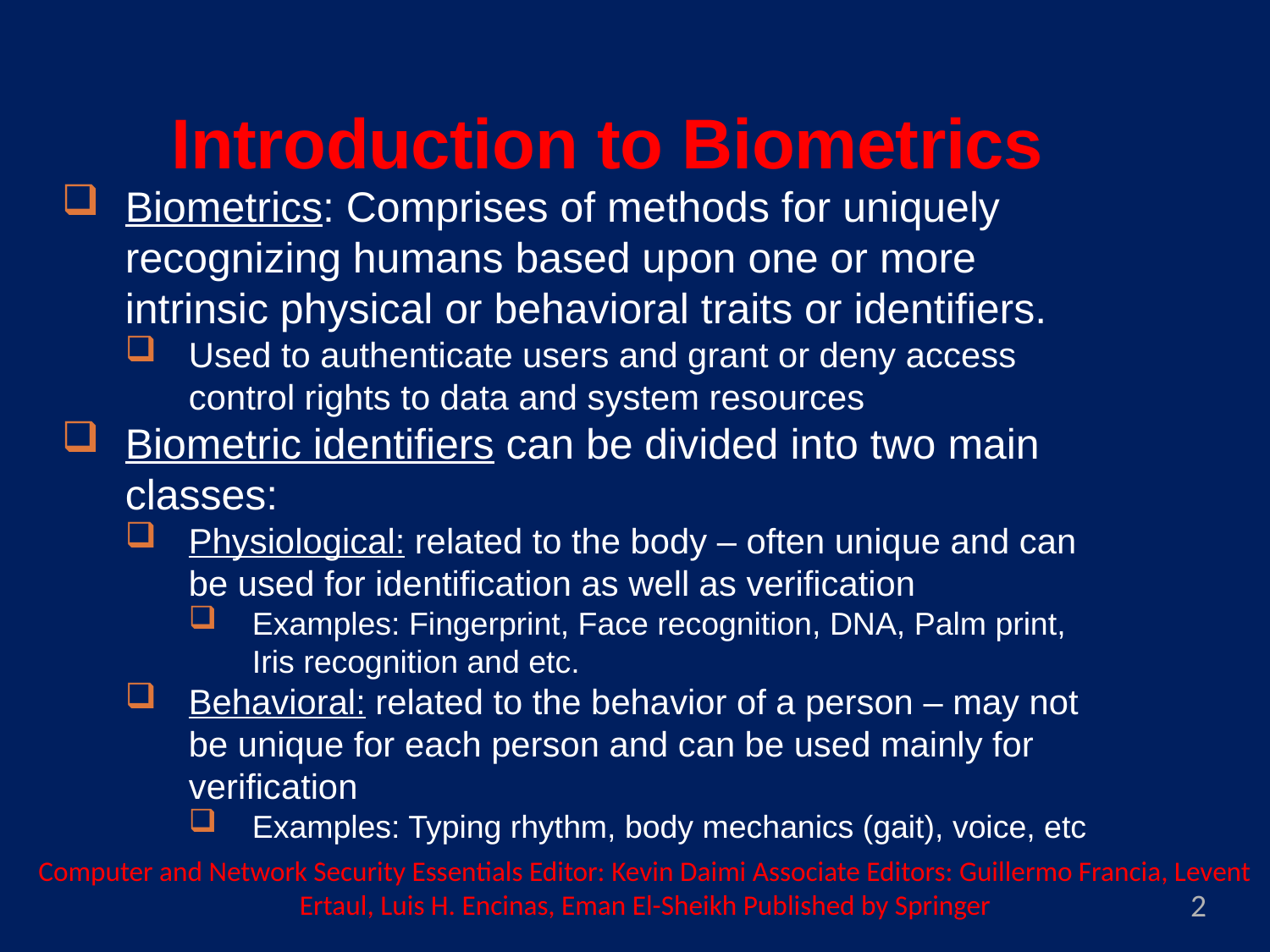

Introduction to Biometrics
Biometrics: Comprises of methods for uniquely recognizing humans based upon one or more intrinsic physical or behavioral traits or identifiers.
Used to authenticate users and grant or deny access control rights to data and system resources
Biometric identifiers can be divided into two main classes:
Physiological: related to the body – often unique and can be used for identification as well as verification
Examples: Fingerprint, Face recognition, DNA, Palm print, Iris recognition and etc.
Behavioral: related to the behavior of a person – may not be unique for each person and can be used mainly for verification
Examples: Typing rhythm, body mechanics (gait), voice, etc

Computer and Network Security Essentials Editor: Kevin Daimi Associate Editors: Guillermo Francia, Levent Ertaul, Luis H. Encinas, Eman El-Sheikh Published by Springer
2